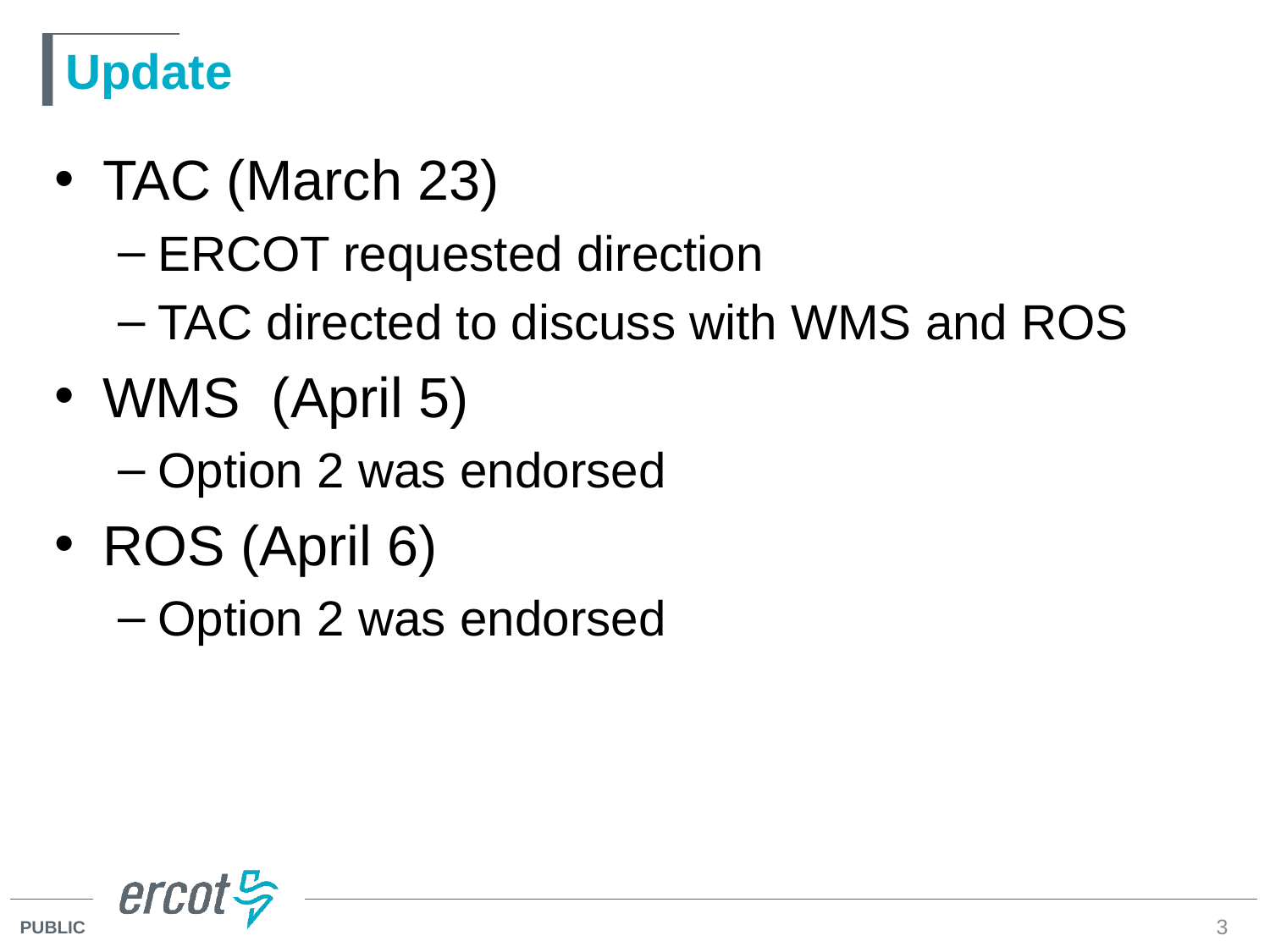

# Update
TAC (March 23)
ERCOT requested direction
TAC directed to discuss with WMS and ROS
WMS  (April 5)
Option 2 was endorsed
ROS (April 6)
Option 2 was endorsed

3